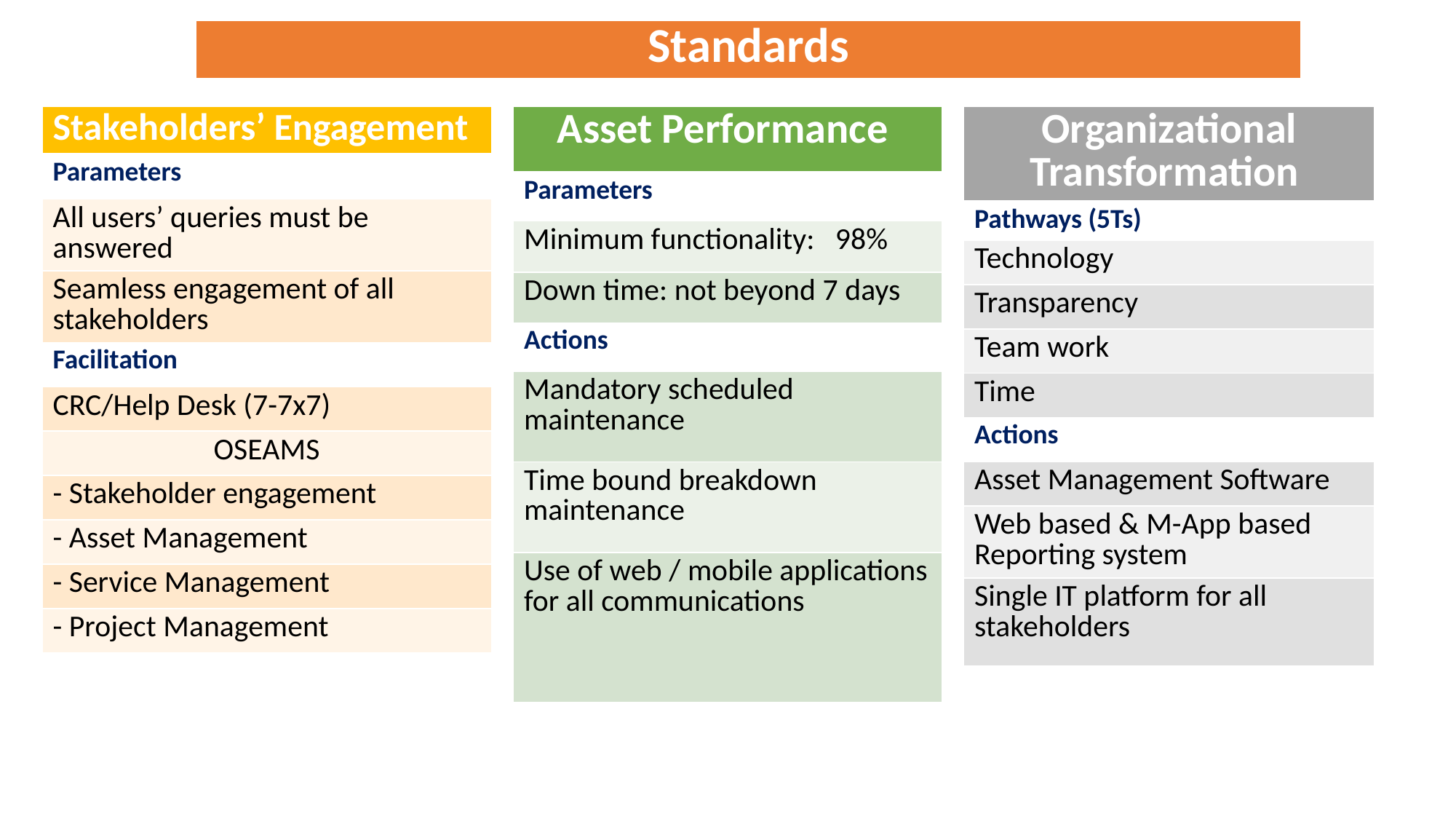

| Standards |
| --- |
| Stakeholders’ Engagement |
| --- |
| Parameters |
| All users’ queries must be answered |
| Seamless engagement of all stakeholders |
| Facilitation |
| CRC/Help Desk (7-7x7) |
| OSEAMS |
| - Stakeholder engagement |
| - Asset Management |
| - Service Management |
| - Project Management |
| Asset Performance |
| --- |
| Parameters |
| Minimum functionality: 98% |
| Down time: not beyond 7 days |
| Actions |
| Mandatory scheduled maintenance |
| Time bound breakdown maintenance |
| Use of web / mobile applications for all communications |
| Organizational Transformation |
| --- |
| Pathways (5Ts) |
| Technology |
| Transparency |
| Team work |
| Time |
| Actions |
| Asset Management Software |
| Web based & M-App based Reporting system |
| Single IT platform for all stakeholders |